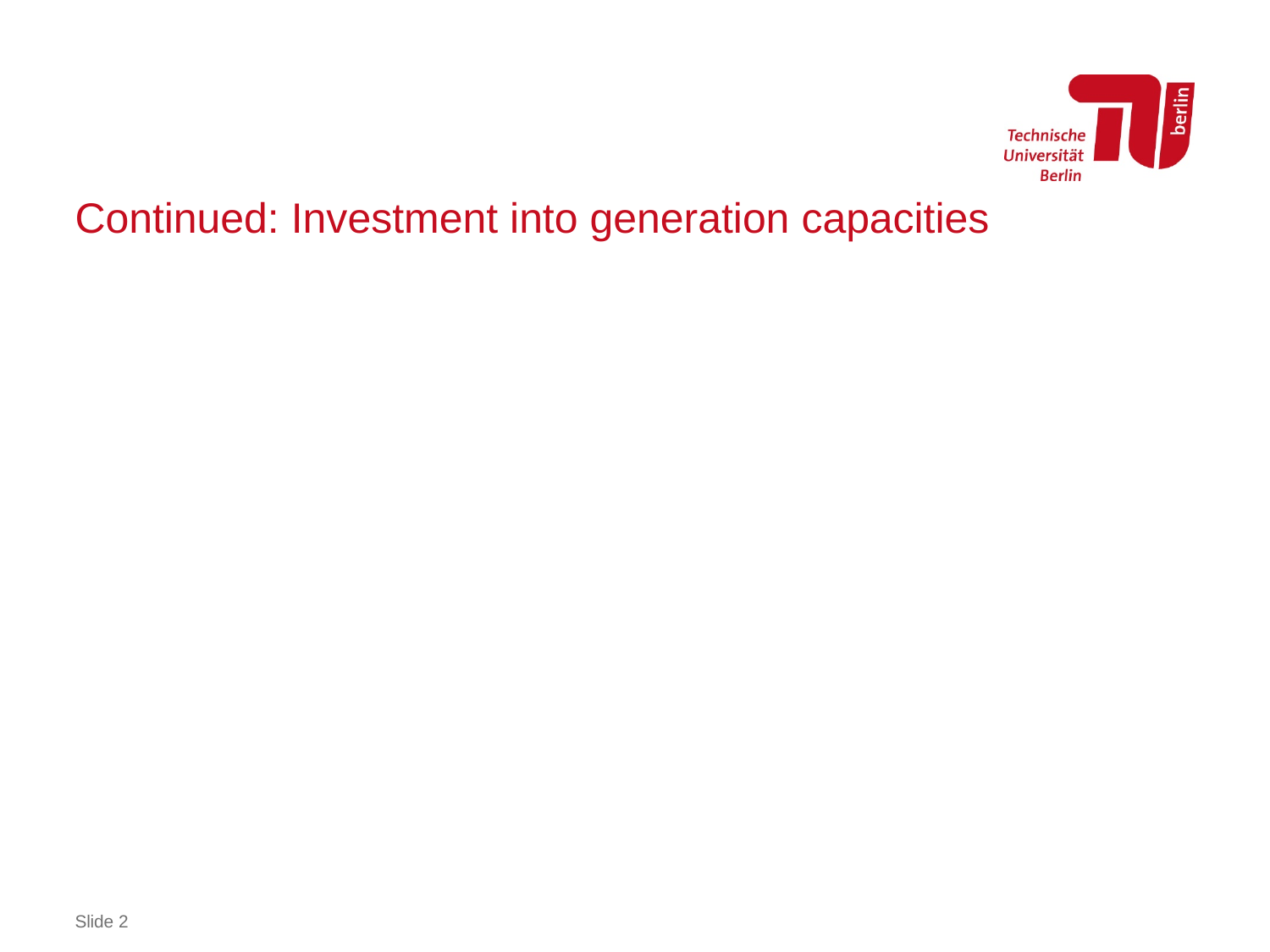

# Continued: Investment into generation capacities
Slide 2